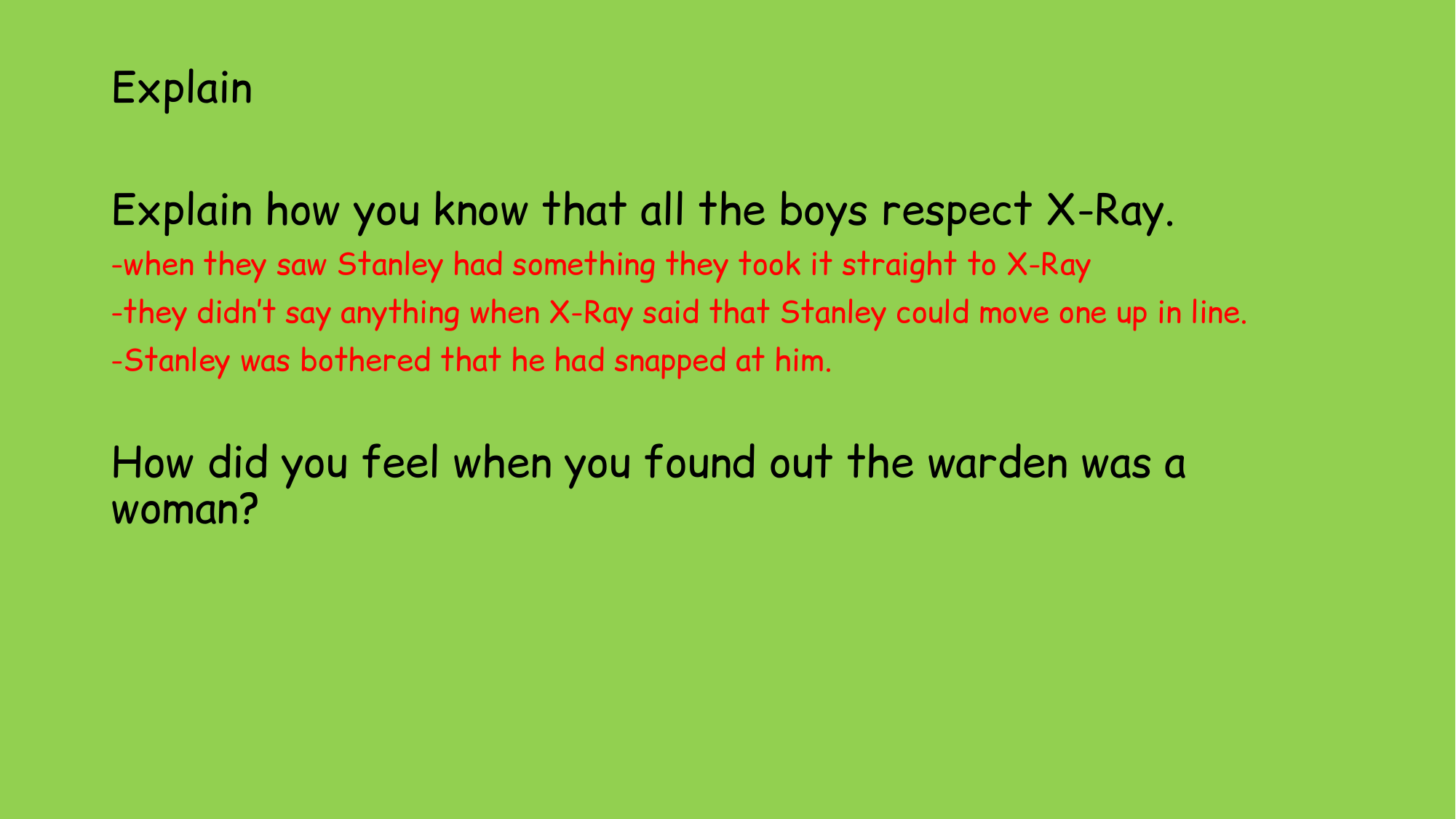

Explain

Explain how you know that all the boys respect X-Ray.
-when they saw Stanley had something they took it straight to X-Ray
-they didn’t say anything when X-Ray said that Stanley could move one up in line.
-Stanley was bothered that he had snapped at him.

How did you feel when you found out the warden was a woman?